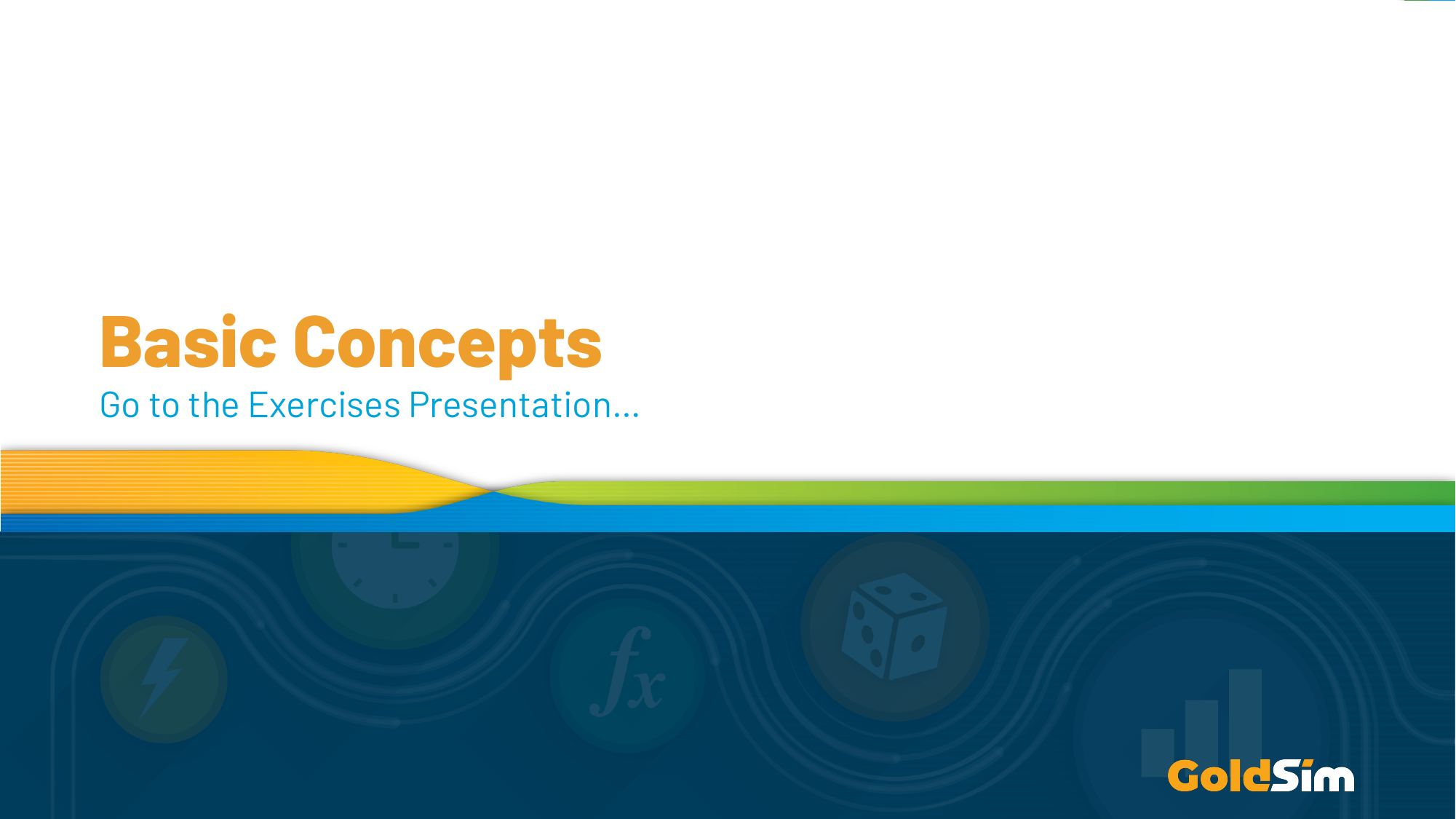

# Basic Concepts
Go to the Exercises Presentation…